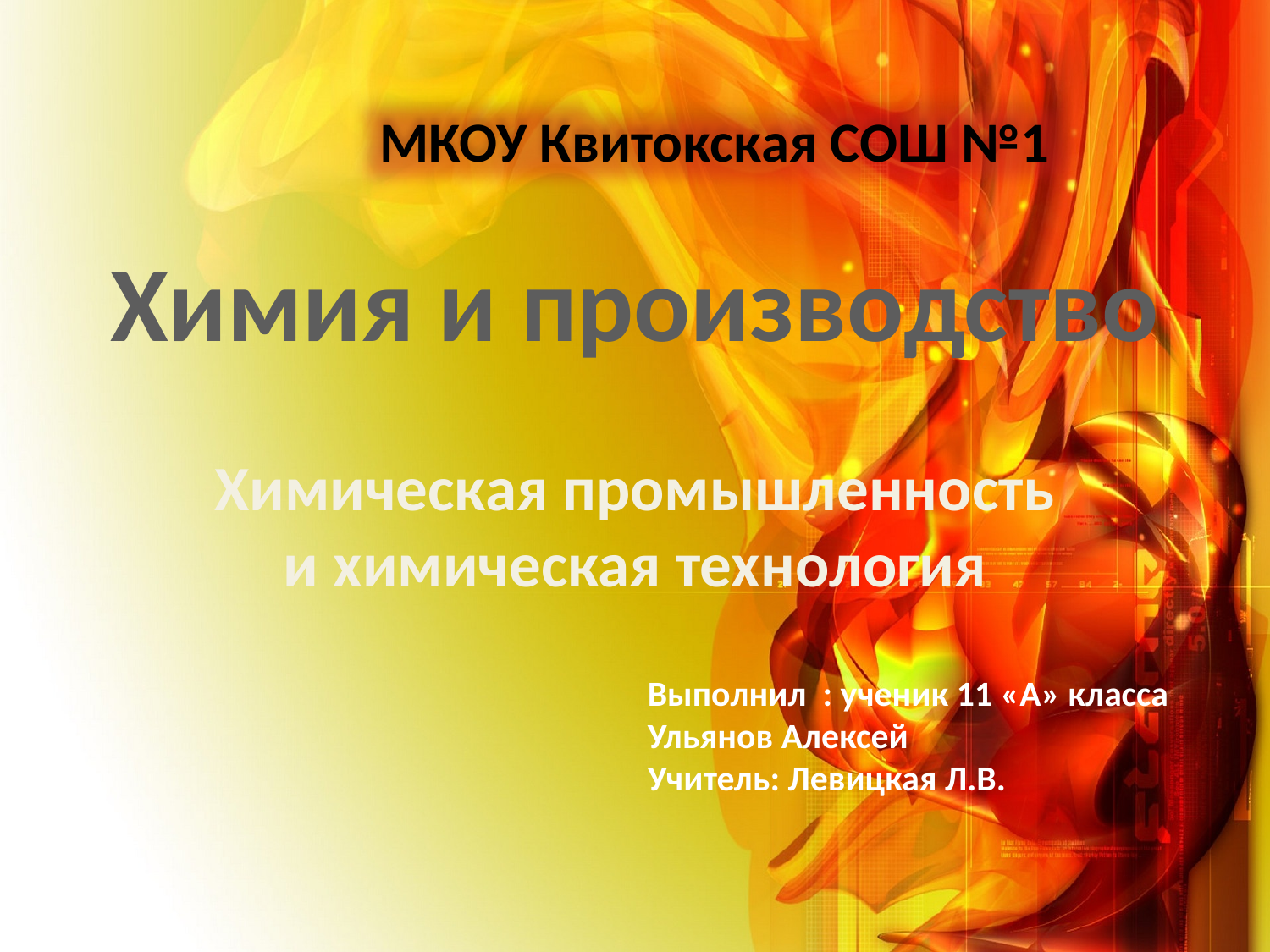

МКОУ Квитокская СОШ №1
# Химия и производство
Химическая промышленность и химическая технология
Выполнил  : ученик 11 «А» класса
Ульянов Алексей
Учитель: Левицкая Л.В.